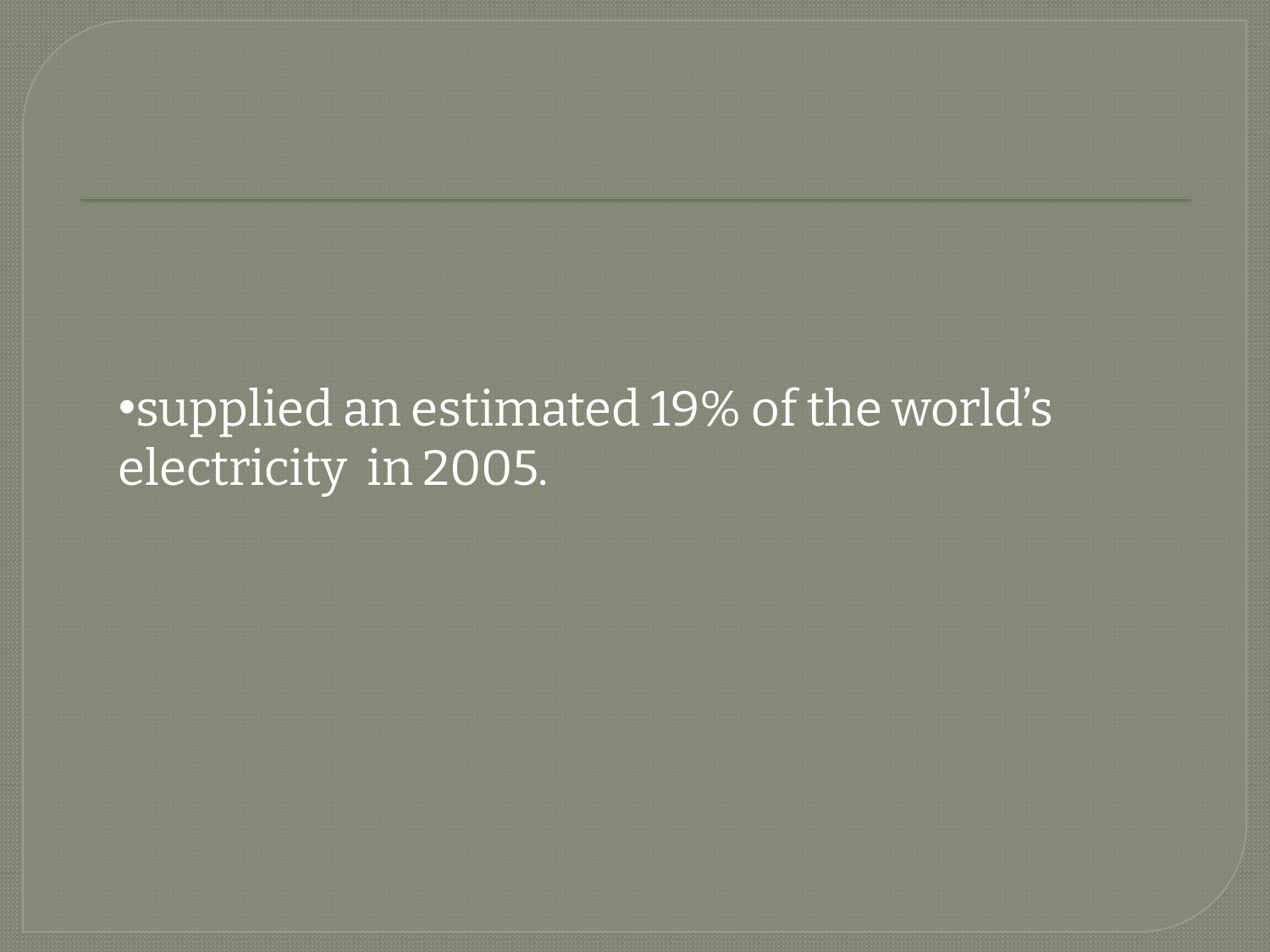

#
supplied an estimated 19% of the world’s electricity  in 2005.